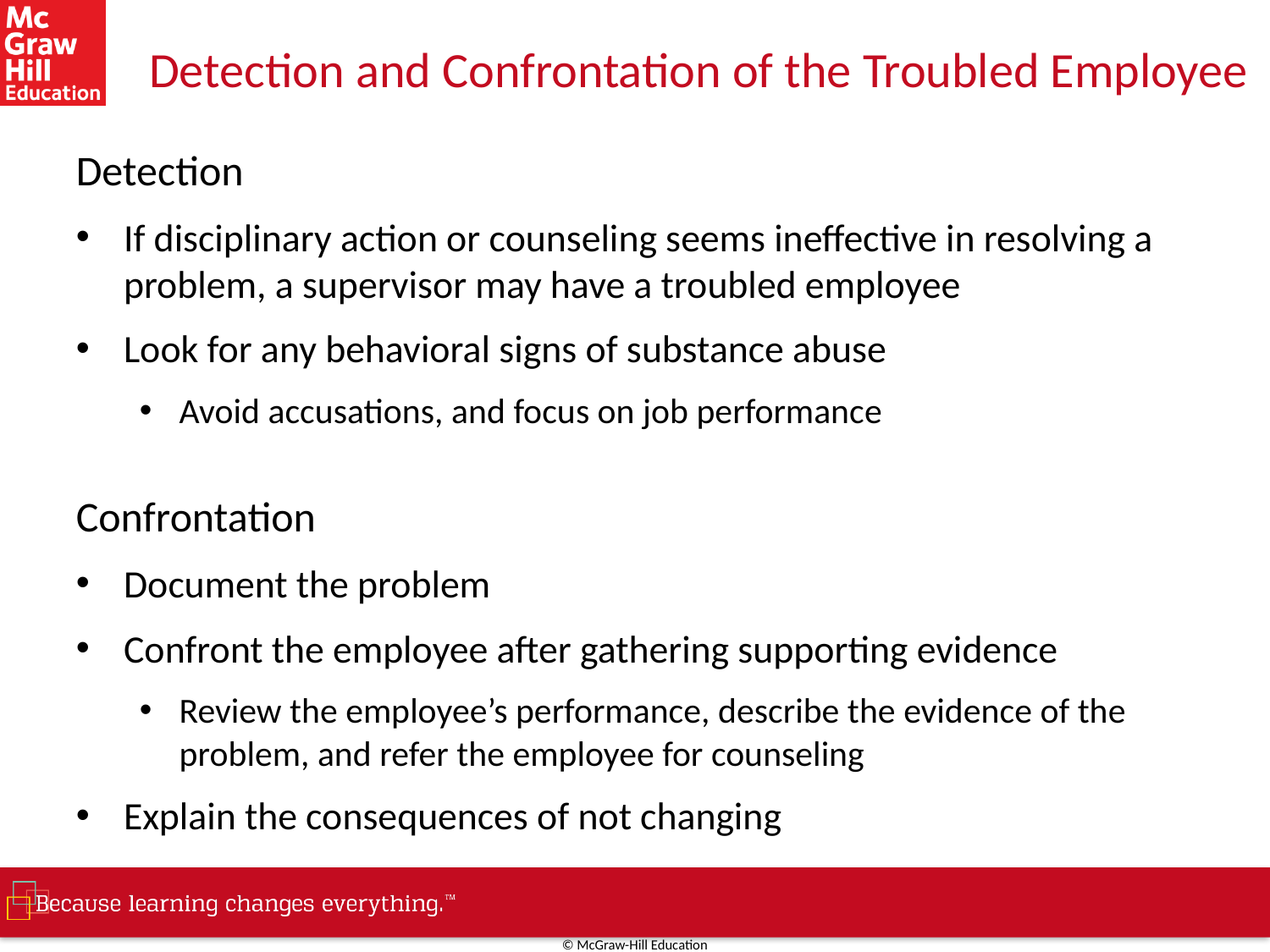

# Detection and Confrontation of the Troubled Employee
Detection
If disciplinary action or counseling seems ineffective in resolving a problem, a supervisor may have a troubled employee
Look for any behavioral signs of substance abuse
Avoid accusations, and focus on job performance

Confrontation
Document the problem
Confront the employee after gathering supporting evidence
Review the employee’s performance, describe the evidence of the problem, and refer the employee for counseling
Explain the consequences of not changing